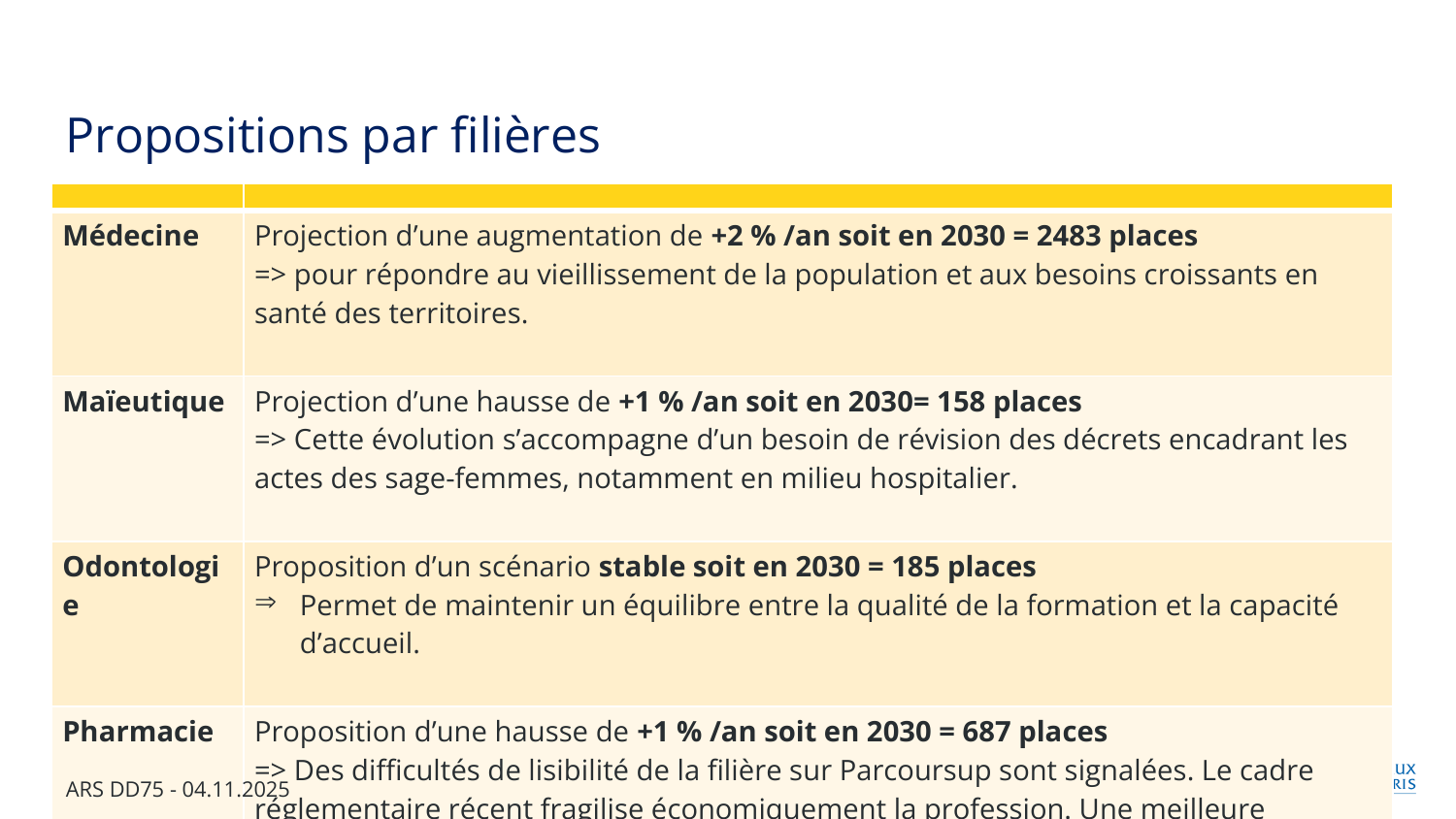

# Propositions par filières
|  |  |
| --- | --- |
| Médecine | Projection d’une augmentation de +2 % /an soit en 2030 = 2483 places => pour répondre au vieillissement de la population et aux besoins croissants en santé des territoires. |
| Maïeutique | Projection d’une hausse de +1 % /an soit en 2030= 158 places => Cette évolution s’accompagne d’un besoin de révision des décrets encadrant les actes des sage-femmes, notamment en milieu hospitalier. |
| Odontologie | Proposition d’un scénario stable soit en 2030 = 185 places Permet de maintenir un équilibre entre la qualité de la formation et la capacité d’accueil. |
| Pharmacie | Proposition d’une hausse de +1 % /an soit en 2030 = 687 places => Des difficultés de lisibilité de la filière sur Parcoursup sont signalées. Le cadre réglementaire récent fragilise économiquement la profession. Une meilleure compréhension des PASS/LAS est nécessaire. |
ARS DD75 - 04.11.2025